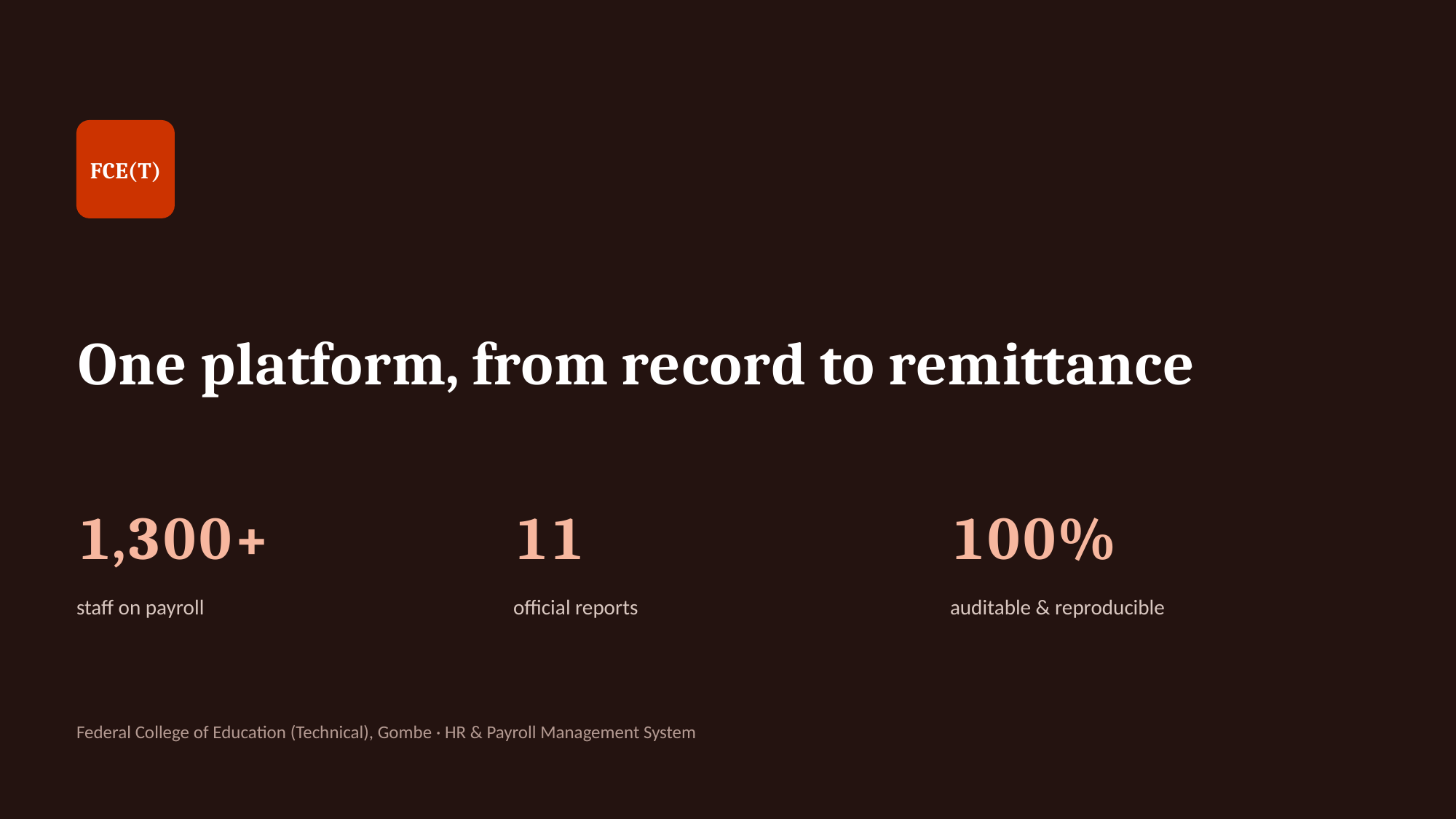

FCE(T)
One platform, from record to remittance
1,300+
11
100%
staff on payroll
official reports
auditable & reproducible
Federal College of Education (Technical), Gombe · HR & Payroll Management System